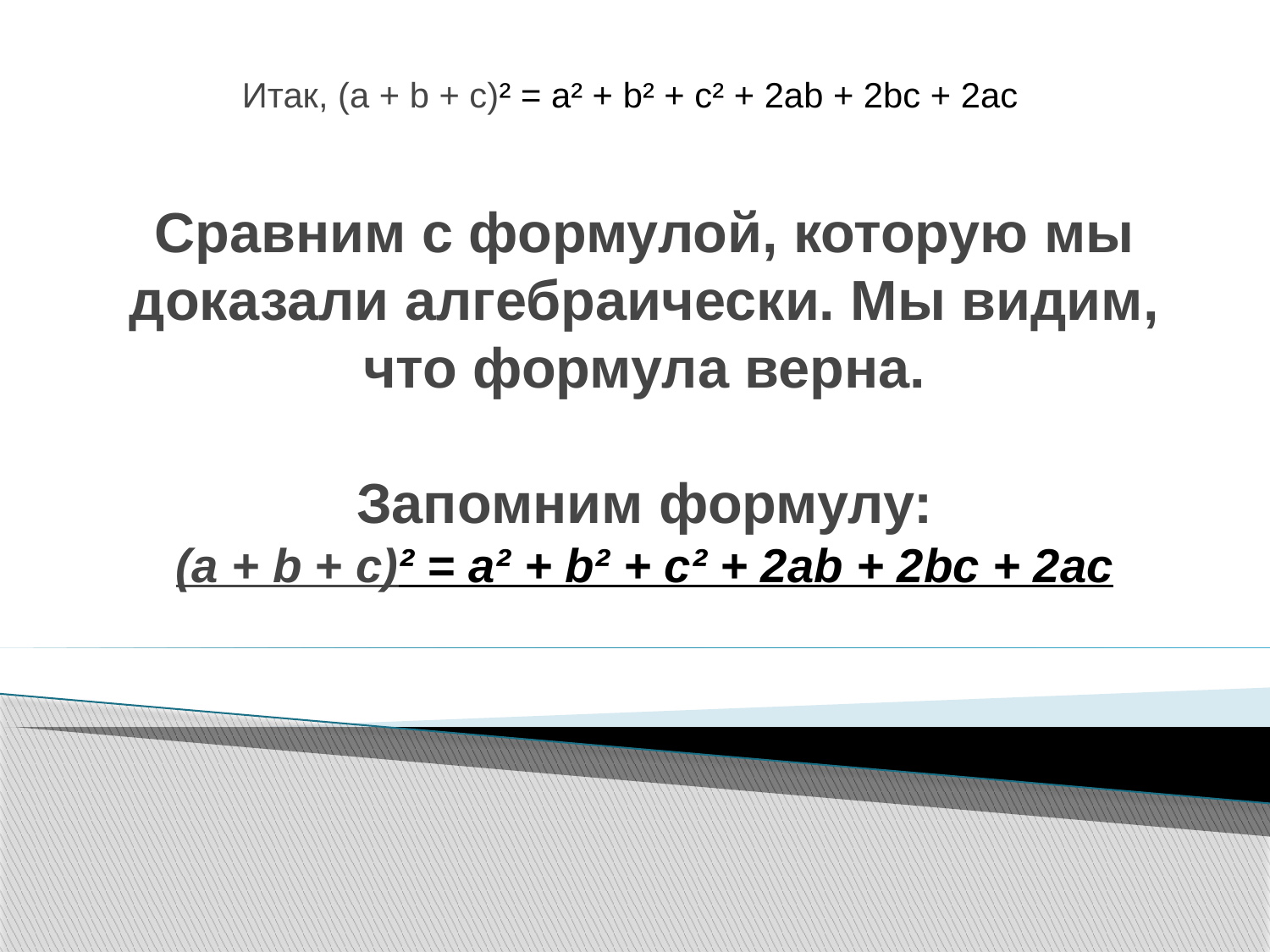

Итак, (a + b + c)² = a² + b² + c² + 2ab + 2bc + 2ac

# Сравним с формулой, которую мы доказали алгебраически. Мы видим, что формула верна. Запомним формулу: (a + b + c)² = a² + b² + c² + 2ab + 2bc + 2ac